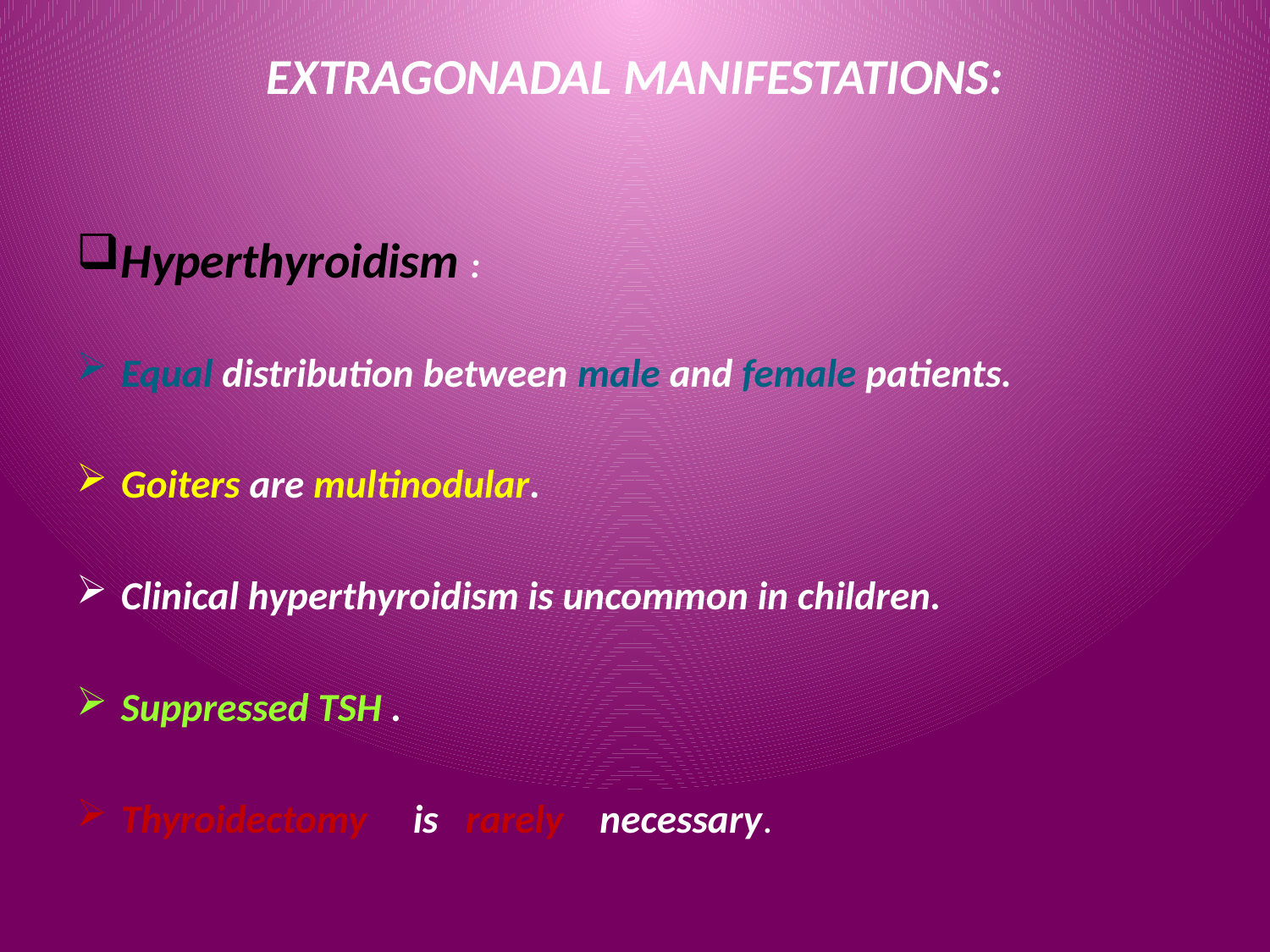

# EXTRAGONADAL MANIFESTATIONS:
Hyperthyroidism :

Equal distribution between male and female patients.

Goiters are multinodular.

Clinical hyperthyroidism is uncommon in children.

Suppressed TSH .

Thyroidectomy     is   rarely    necessary.